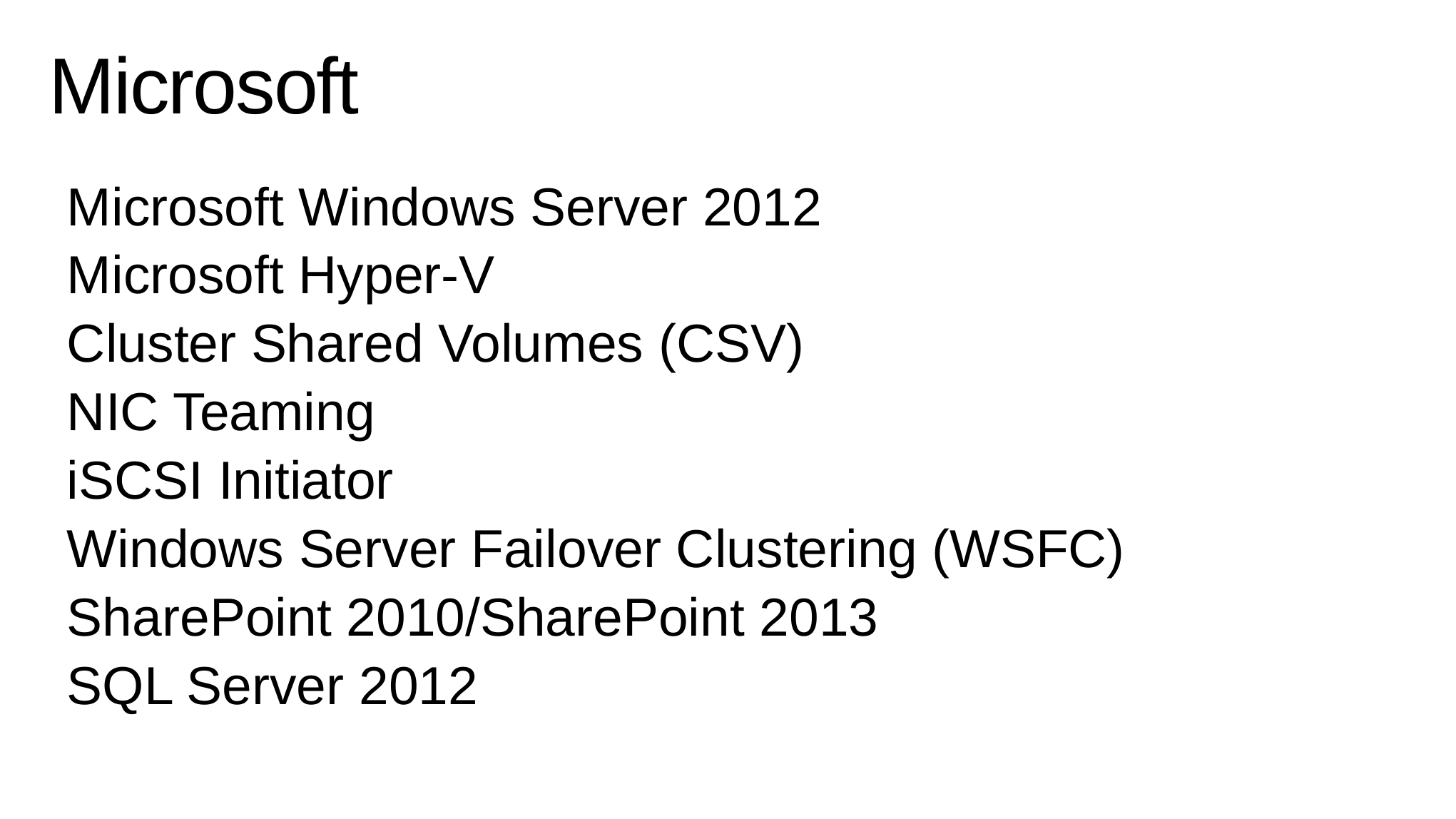

# Microsoft
Microsoft Windows Server 2012
Microsoft Hyper-V
Cluster Shared Volumes (CSV)
NIC Teaming
iSCSI Initiator
Windows Server Failover Clustering (WSFC)
SharePoint 2010/SharePoint 2013
SQL Server 2012